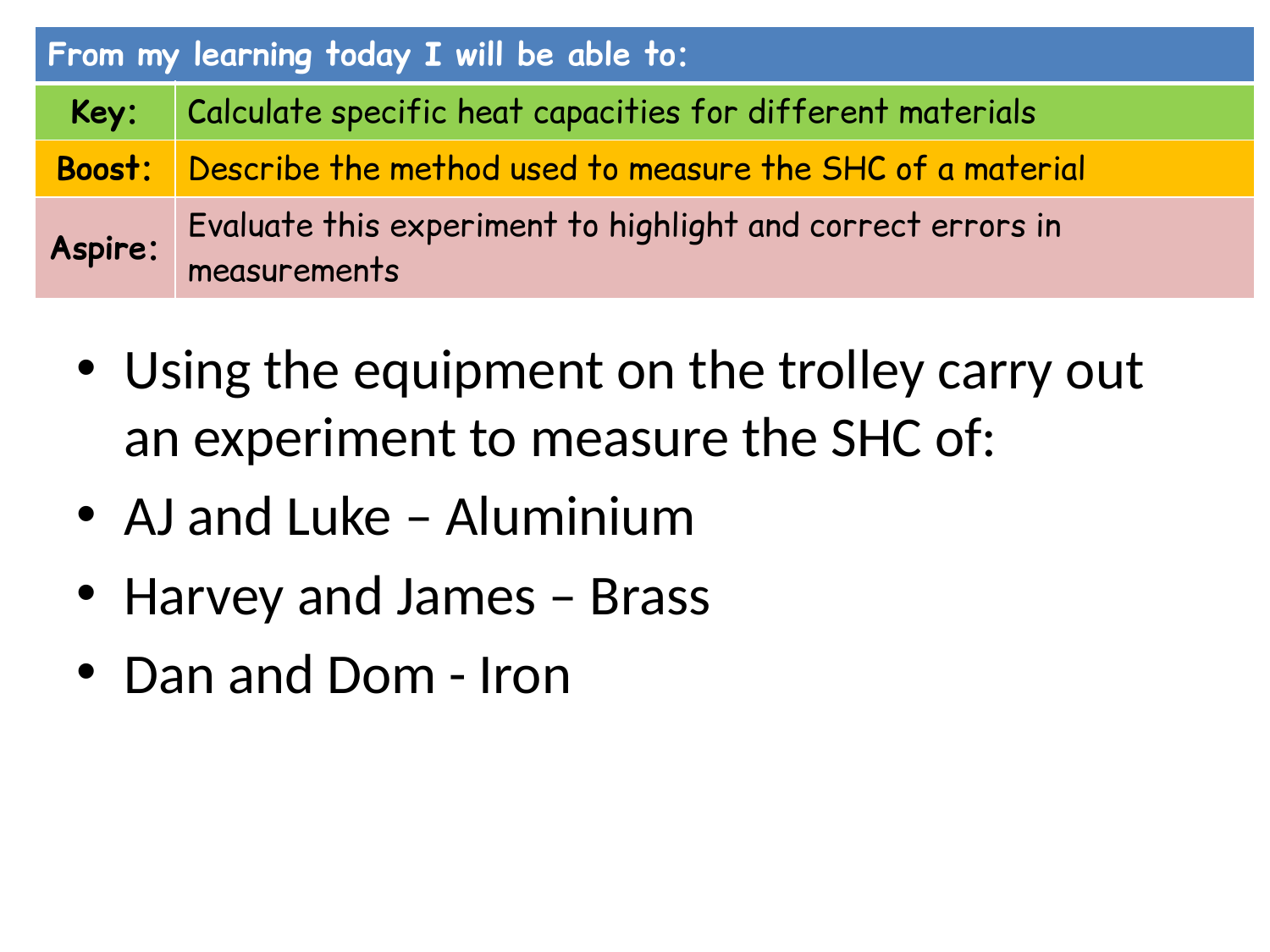

| From my learning today I will be able to: |  |
| --- | --- |
| Key: | Calculate specific heat capacities for different materials |
| Boost: | Describe the method used to measure the SHC of a material |
| Aspire: | Evaluate this experiment to highlight and correct errors in measurements |
#
Using the equipment on the trolley carry out an experiment to measure the SHC of:
AJ and Luke – Aluminium
Harvey and James – Brass
Dan and Dom - Iron